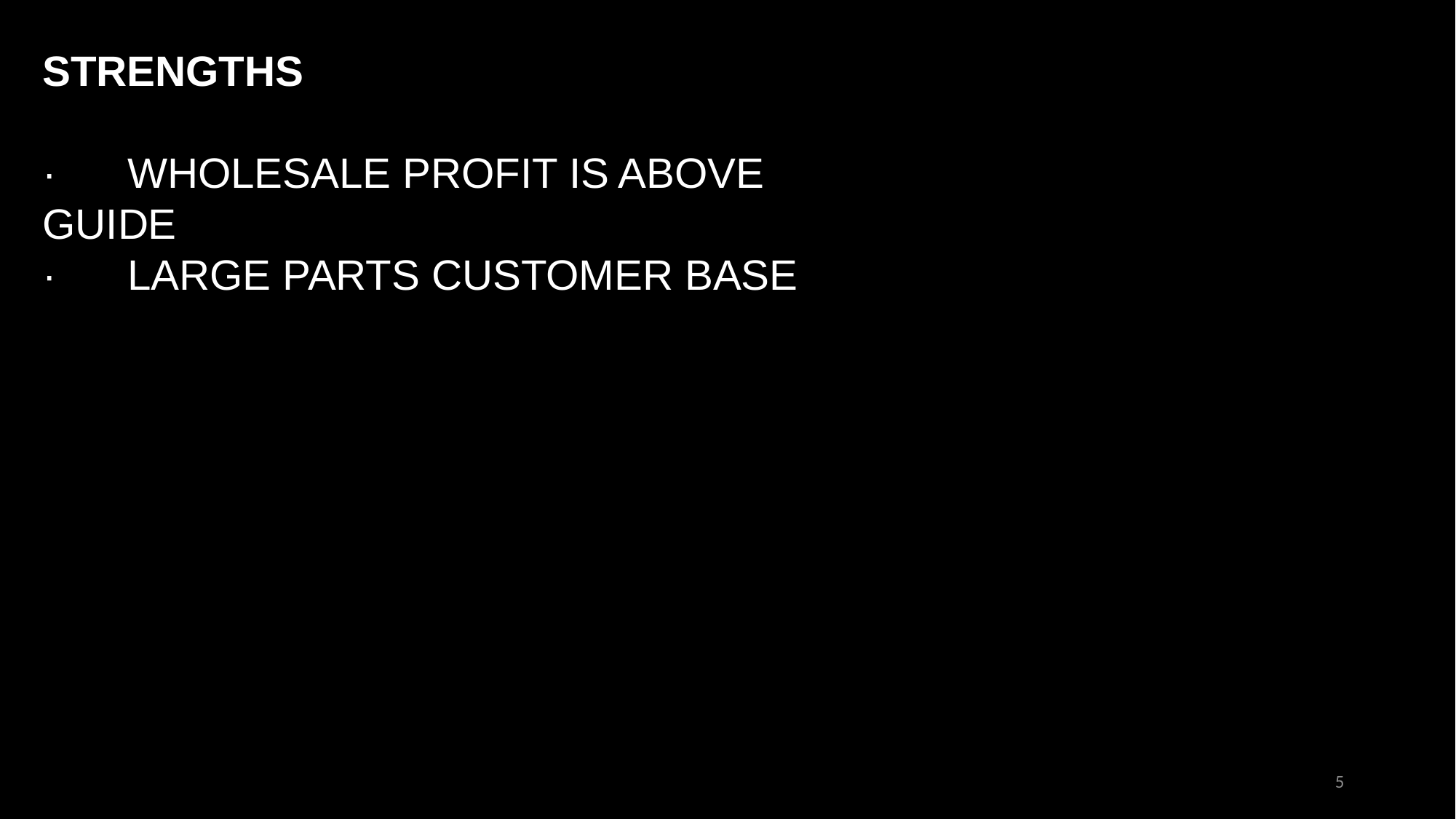

STRENGTHS

·      WHOLESALE PROFIT IS ABOVE GUIDE
·      LARGE PARTS CUSTOMER BASE
5